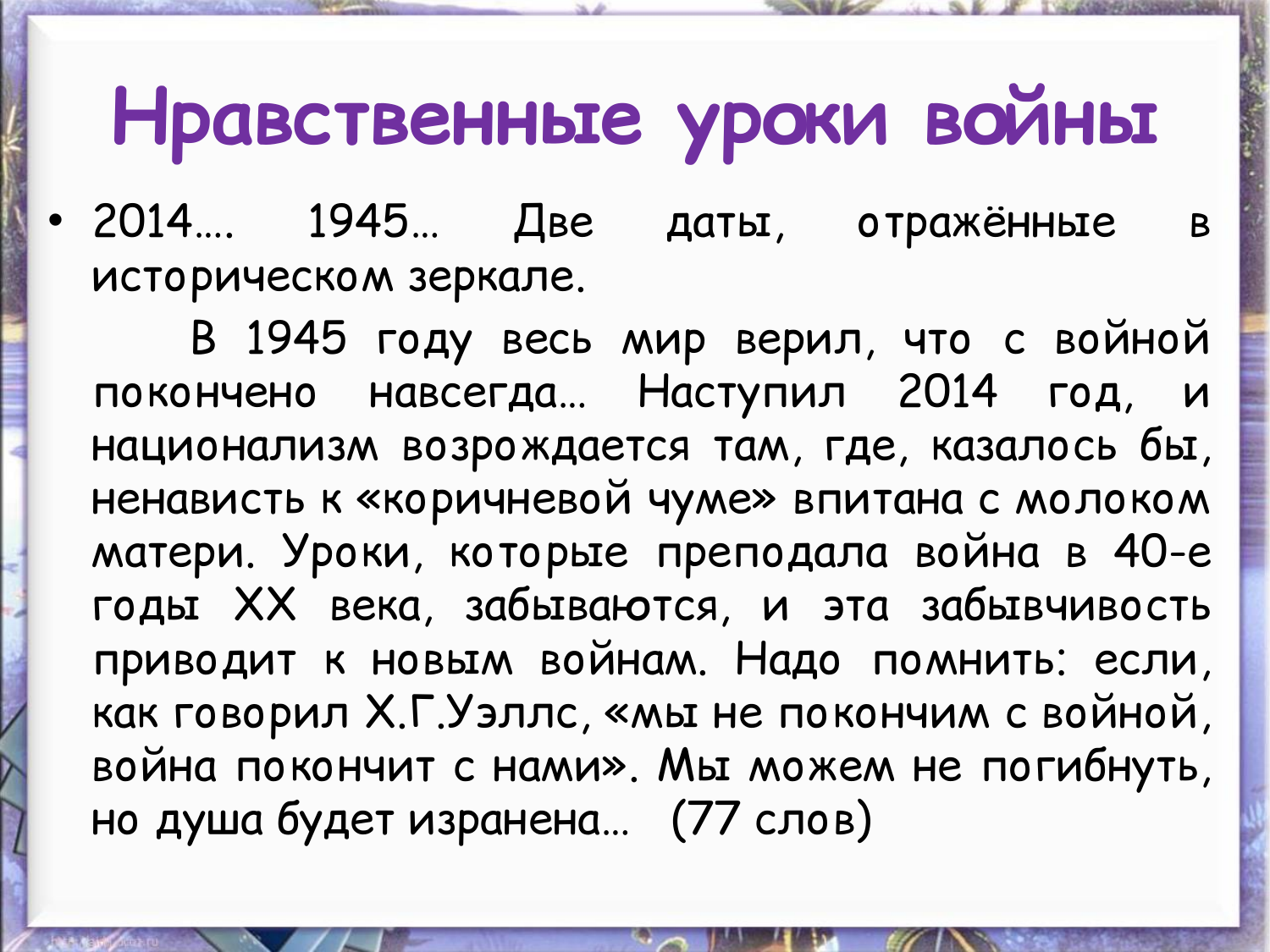

# Нравственные уроки войны
2014…. 1945… Две даты, отражённые в историческом зеркале.
     В 1945 году весь мир верил, что с войной покончено навсегда… Наступил 2014 год, и национализм возрождается там, где, казалось бы, ненависть к «коричневой чуме» впитана с молоком матери. Уроки, которые преподала война в 40-е годы XX века, забываются, и эта забывчивость приводит к новым войнам. Надо помнить: если, как говорил Х.Г.Уэллс, «мы не покончим с войной, война покончит с нами». Мы можем не погибнуть, но душа будет изранена…   (77 слов)